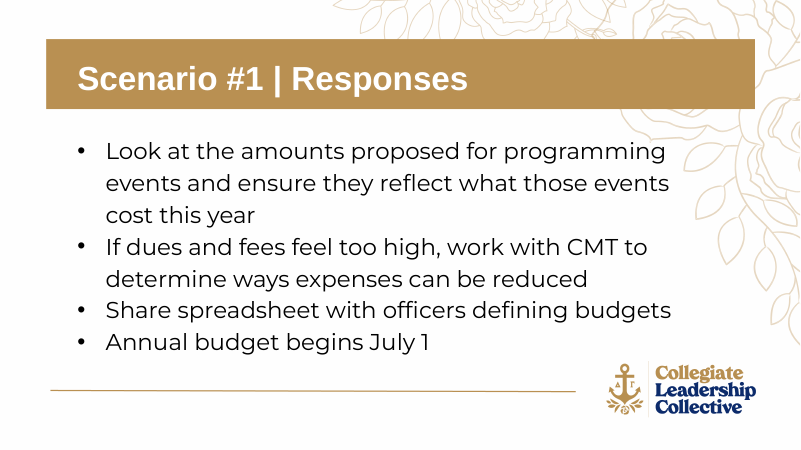

Scenario #1 | Responses
Look at the amounts proposed for programming events and ensure they reflect what those events cost this year
If dues and fees feel too high, work with CMT to determine ways expenses can be reduced
Share spreadsheet with officers defining budgets
Annual budget begins July 1